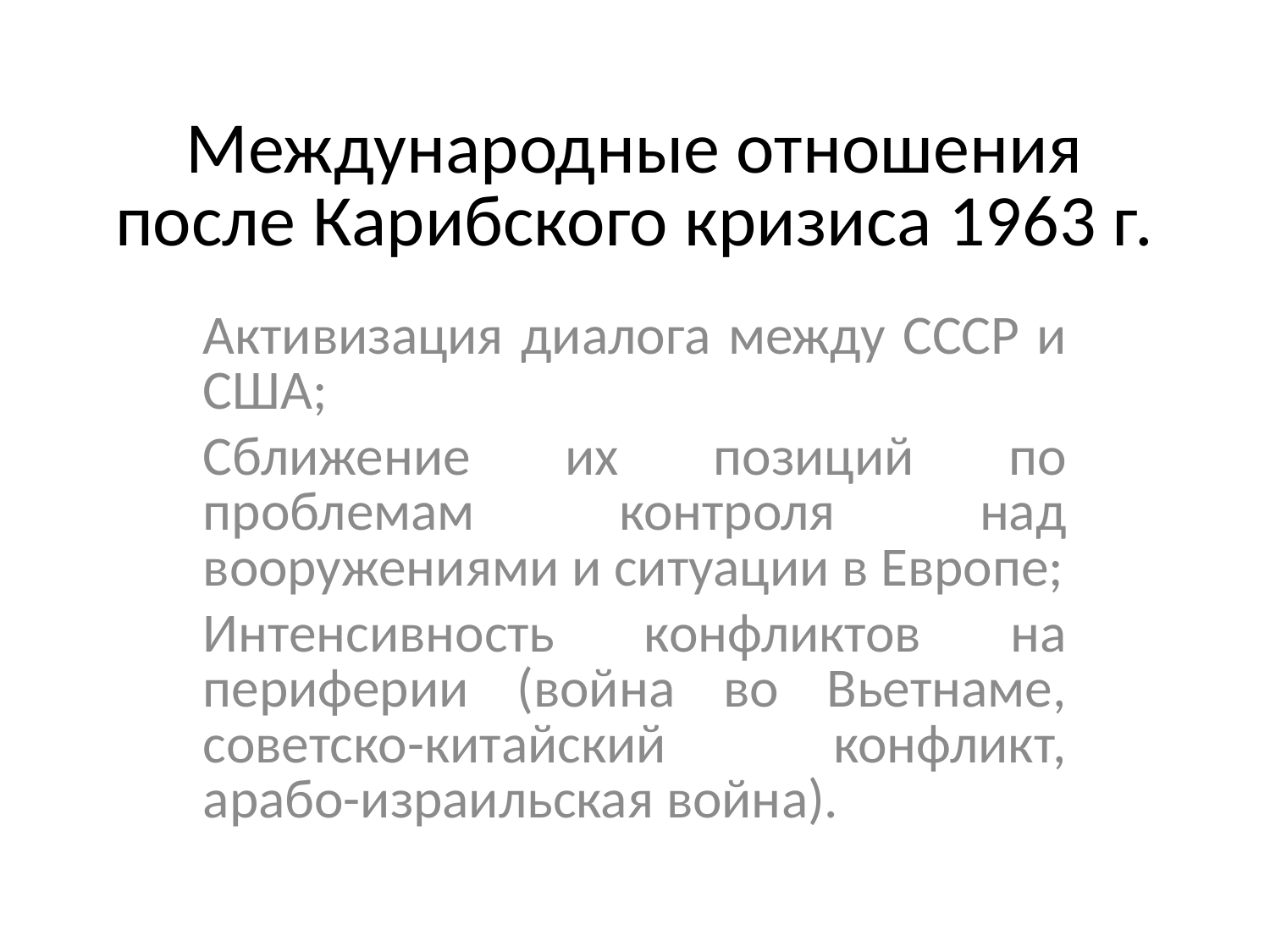

Международные отношения после Карибского кризиса 1963 г.
Активизация диалога между СССР и США;
Сближение их позиций по проблемам контроля над вооружениями и ситуации в Европе;
Интенсивность конфликтов на периферии (война во Вьетнаме, советско-китайский конфликт, арабо-израильская война).